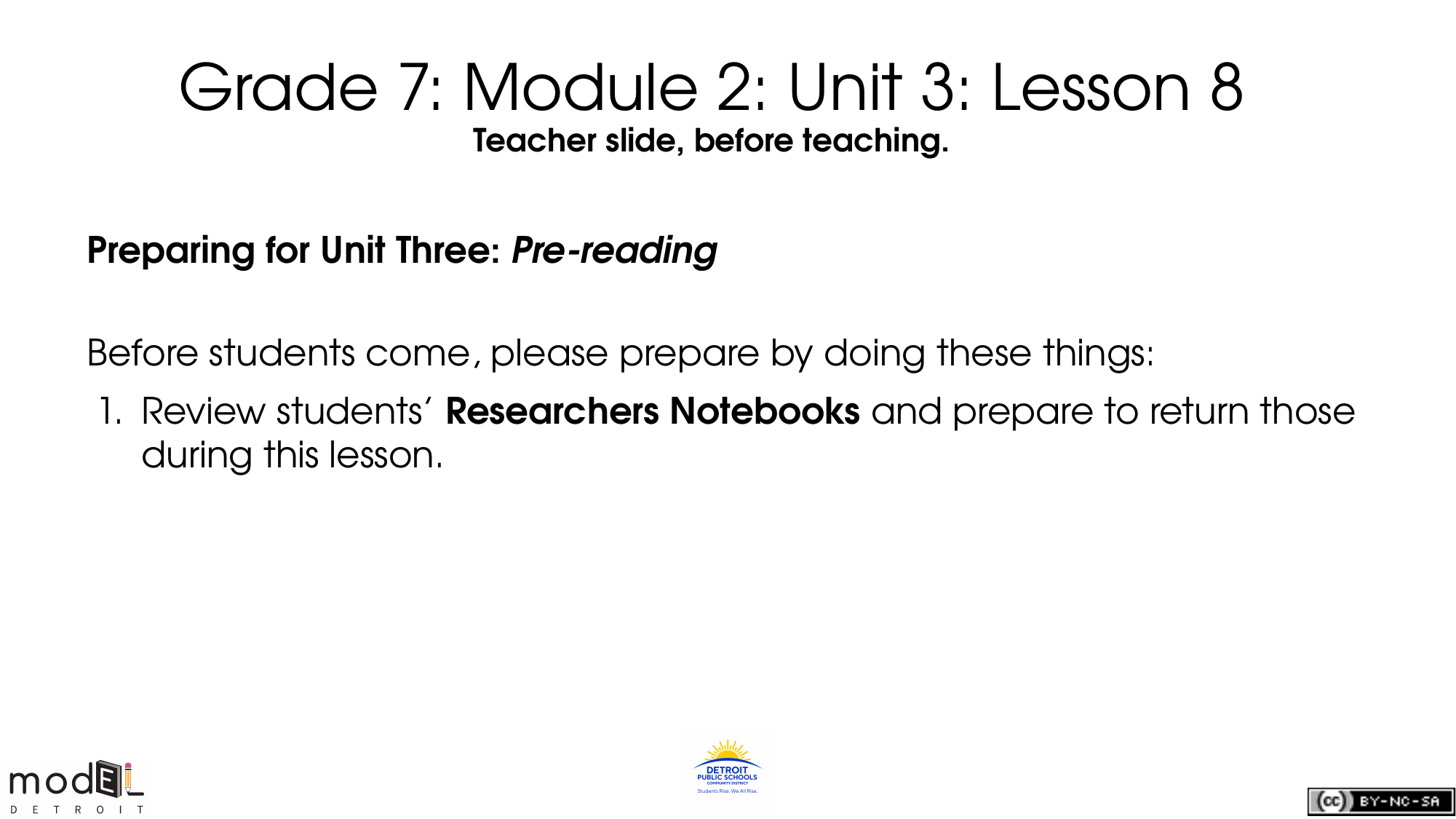

# Grade 7: Module 2: Unit 3: Lesson 8
Teacher slide, before teaching.
Preparing for Unit Three: Pre-reading

Before students come, please prepare by doing these things:
Review students’ Researchers Notebooks and prepare to return those during this lesson.